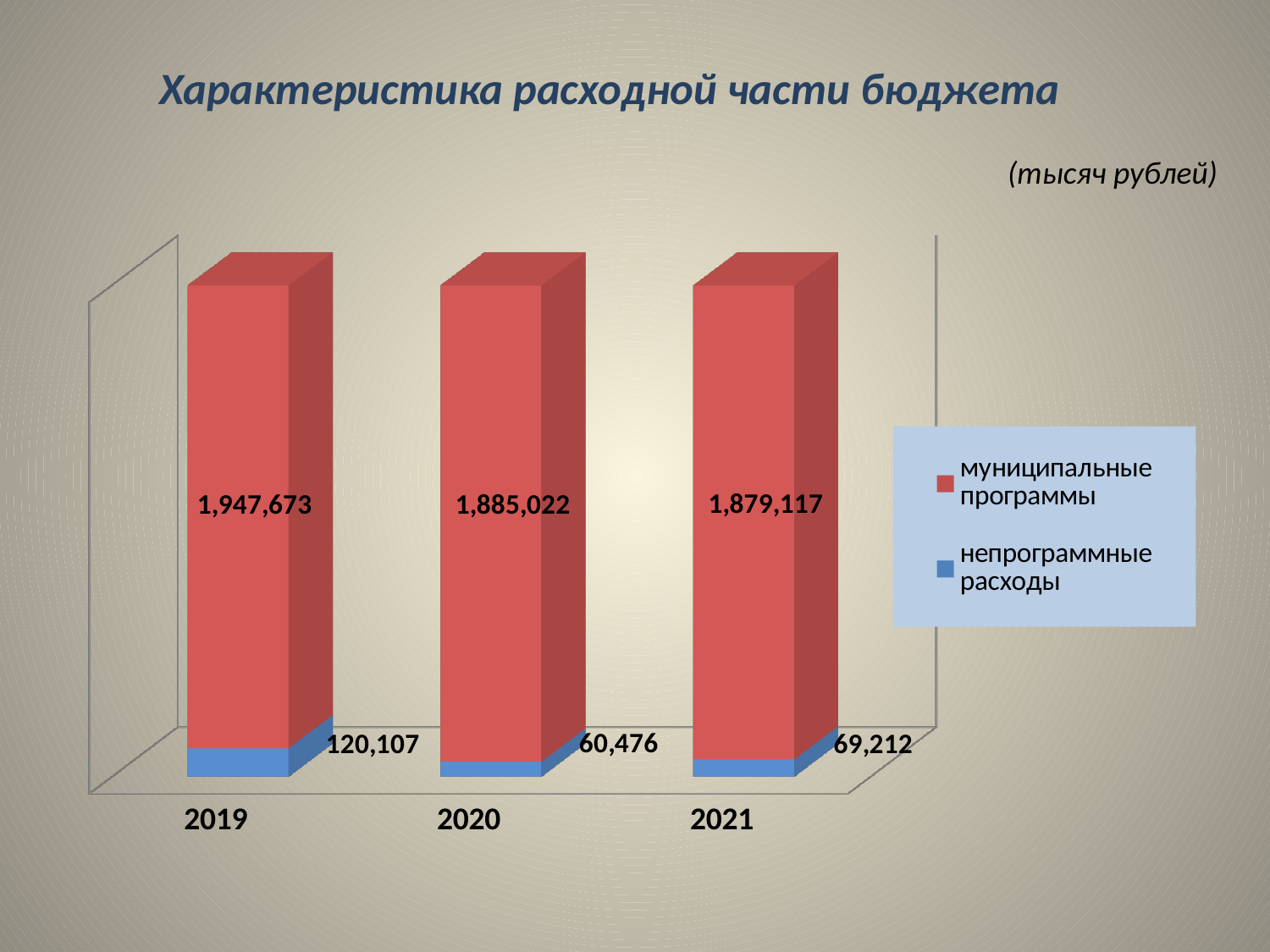

# Характеристика расходной части бюджета
(тысяч рублей)

[unsupported chart]